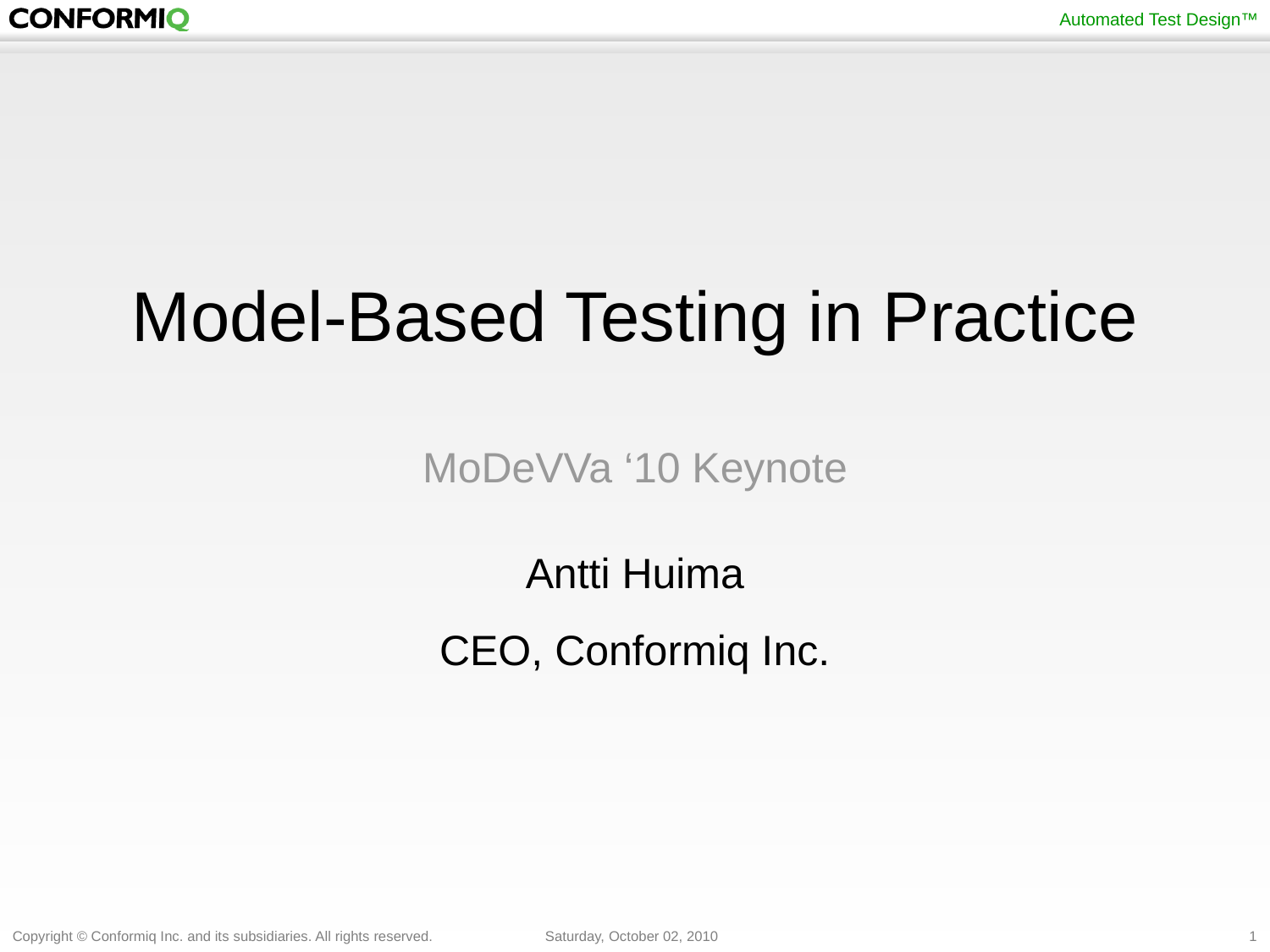

# Model-Based Testing in Practice MoDeVVa ‘10 Keynote
Antti Huima
CEO, Conformiq Inc.